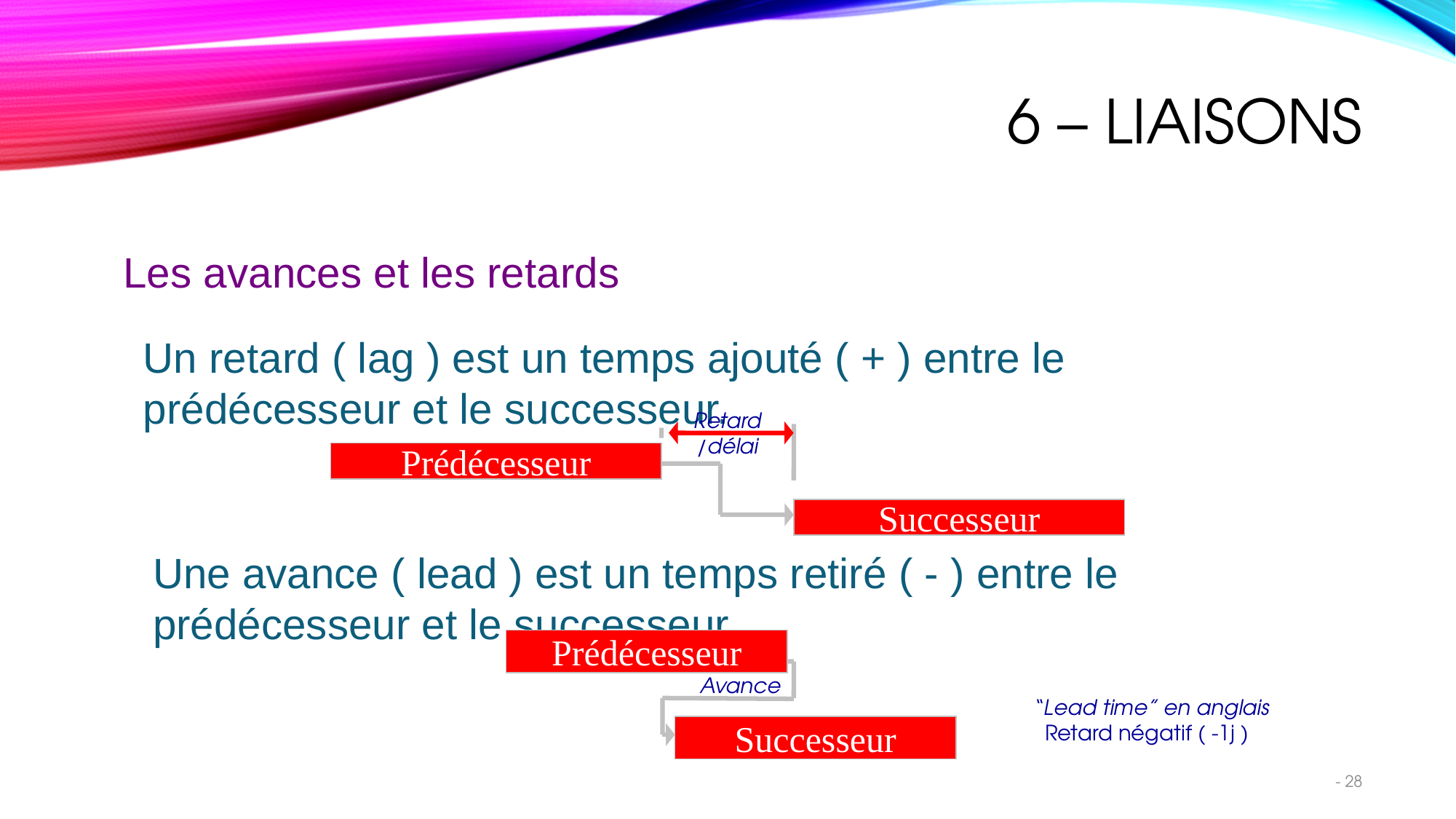

# 6 – Liaisons
Les avances et les retards
Un retard ( lag ) est un temps ajouté ( + ) entre le prédécesseur et le successeur.
Retard/délai

Prédécesseur

Successeur

Une avance ( lead ) est un temps retiré ( - ) entre le prédécesseur et le successeur.
Prédécesseur

Successeur

Avance
“Lead time” en anglais
  Retard négatif ( -1j )

28